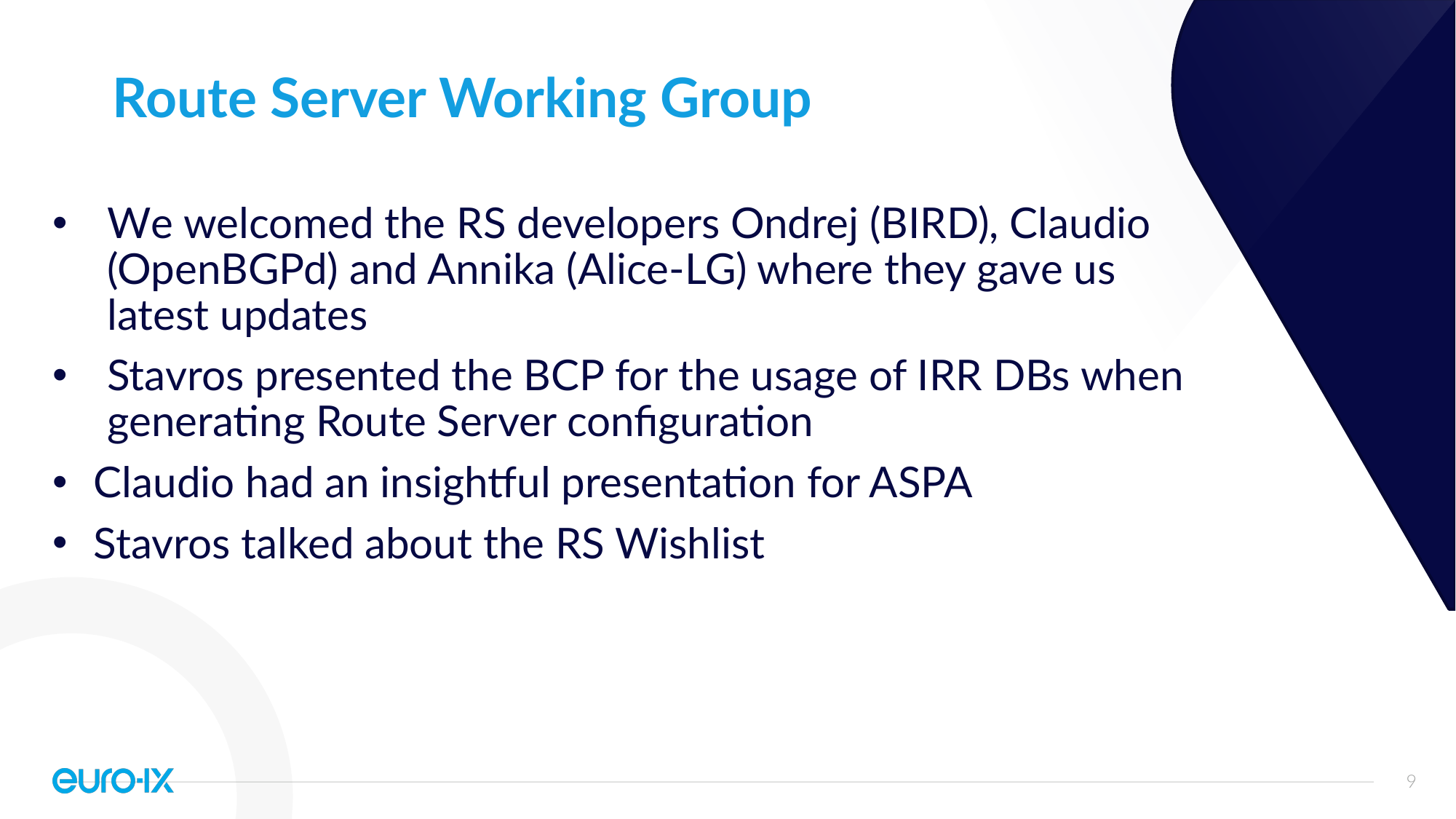

# Route Server Working Group
We welcomed the RS developers Ondrej (BIRD), Claudio (OpenBGPd) and Annika (Alice-LG) where they gave us latest updates
Stavros presented the BCP for the usage of IRR DBs when generating Route Server configuration
Claudio had an insightful presentation for ASPA
Stavros talked about the RS Wishlist

9